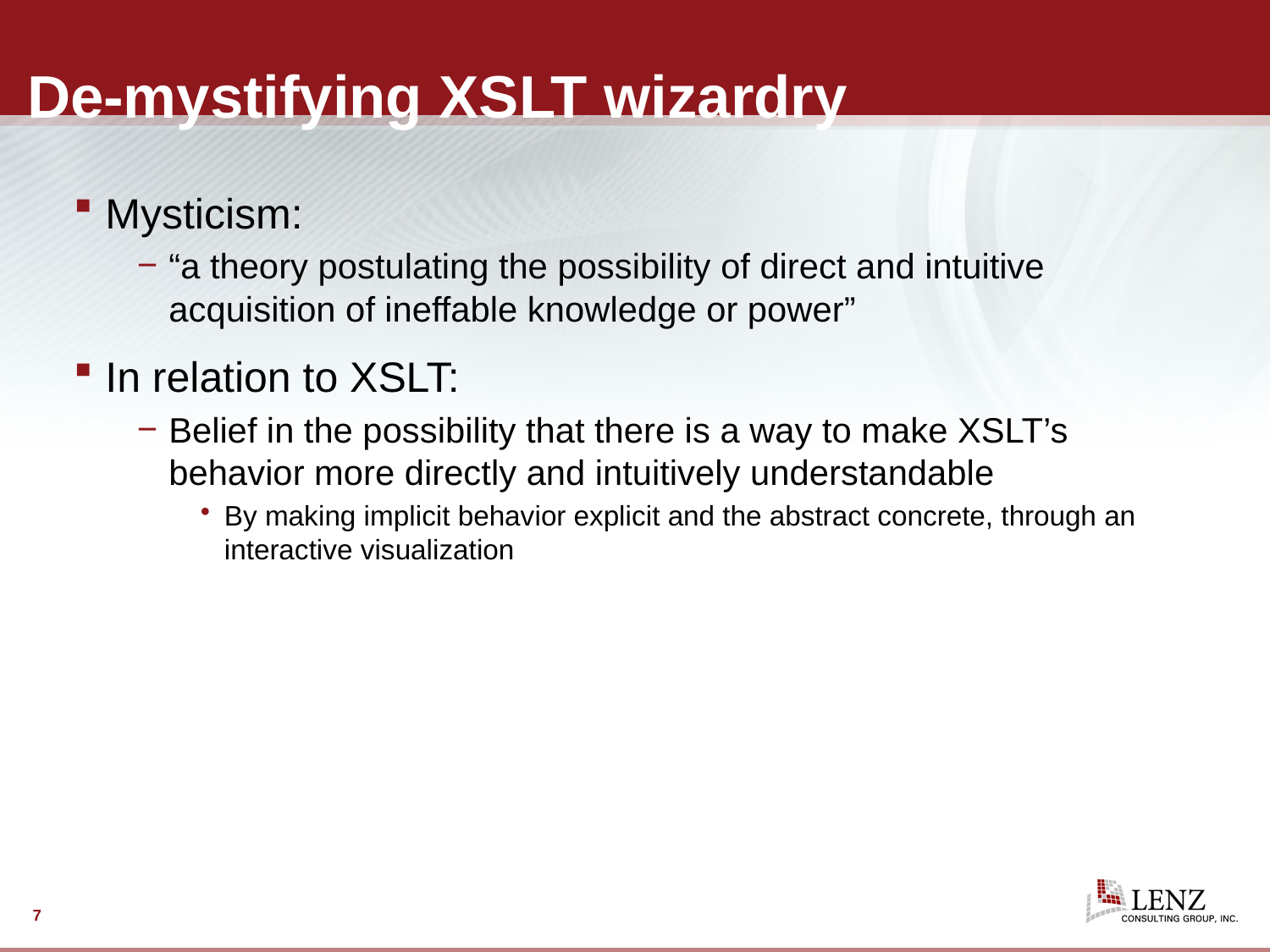

# De-mystifying XSLT wizardry
Mysticism:
“a theory postulating the possibility of direct and intuitive acquisition of ineffable knowledge or power”
In relation to XSLT:
Belief in the possibility that there is a way to make XSLT’s behavior more directly and intuitively understandable
By making implicit behavior explicit and the abstract concrete, through an interactive visualization
7